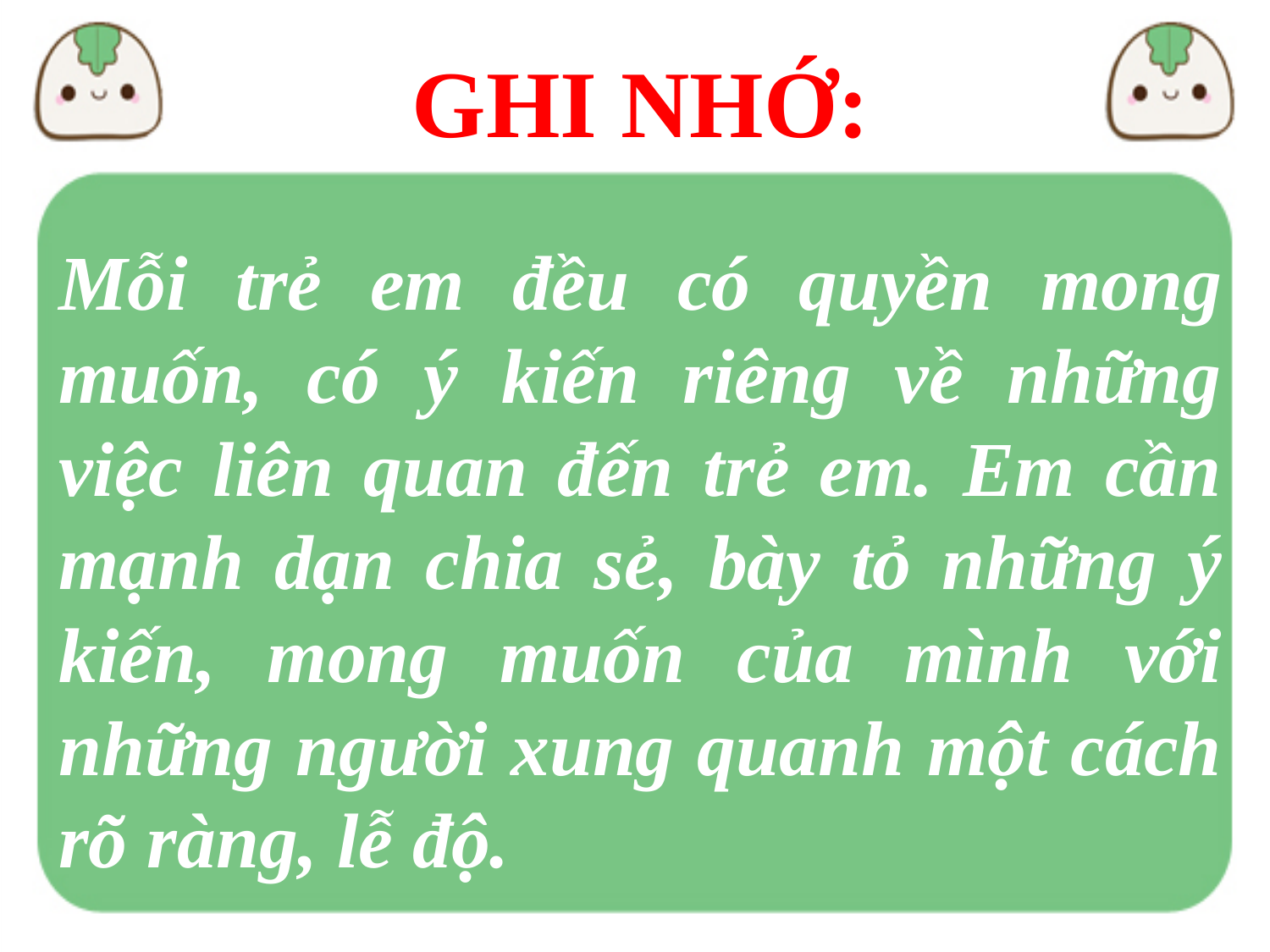

GHI NHỚ:
Mỗi trẻ em đều có quyền mong muốn, có ý kiến riêng về những việc liên quan đến trẻ em. Em cần mạnh dạn chia sẻ, bày tỏ những ý kiến, mong muốn của mình với những người xung quanh một cách rõ ràng, lễ độ.